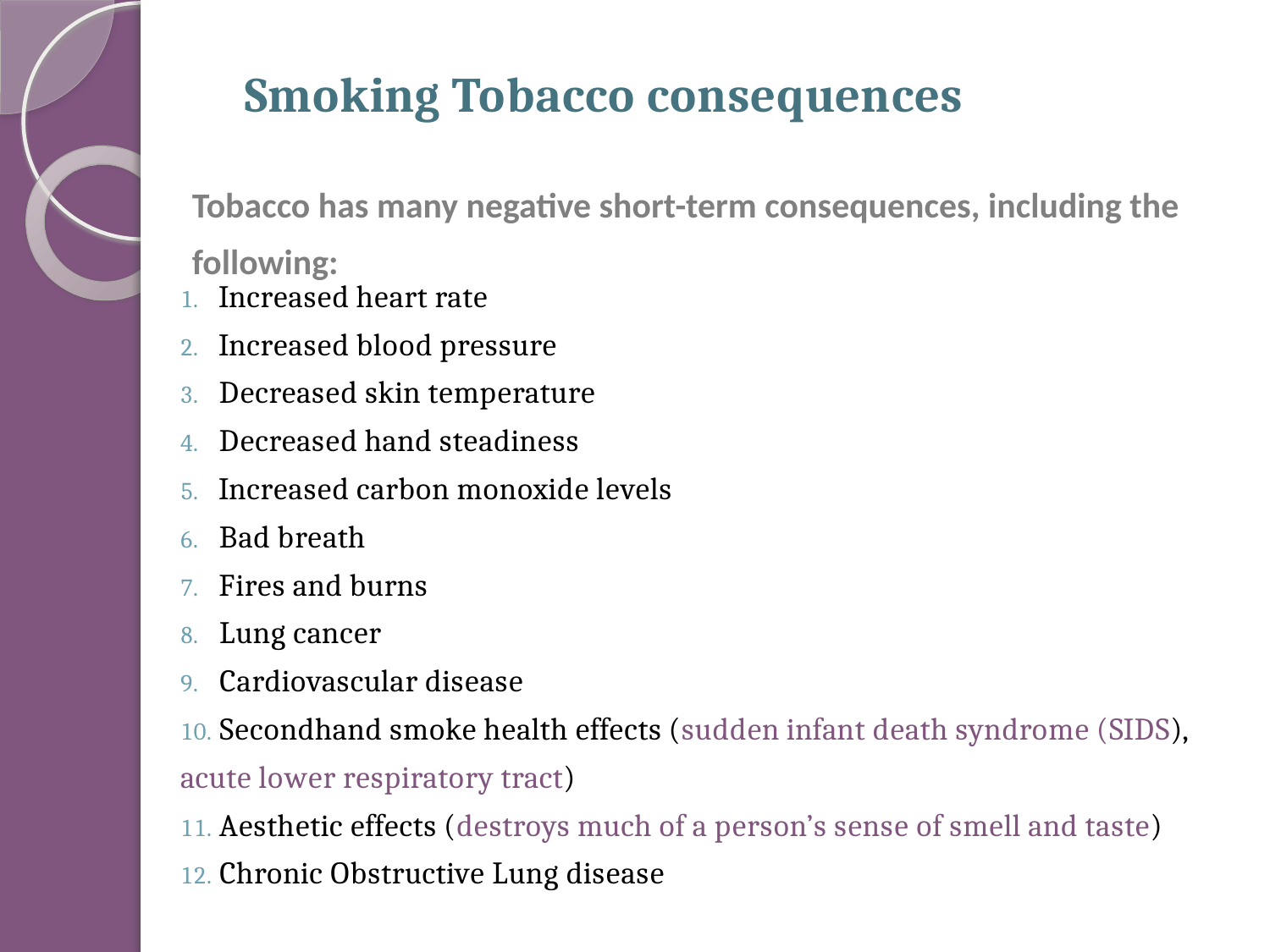

Smoking Tobacco consequences
# Tobacco has many negative short-term consequences, including the following:
Increased heart rate
Increased blood pressure
Decreased skin temperature
Decreased hand steadiness
Increased carbon monoxide levels
Bad breath
Fires and burns
Lung cancer
Cardiovascular disease
Secondhand smoke health effects (sudden infant death syndrome (SIDS),
acute lower respiratory tract)
Aesthetic effects (destroys much of a person’s sense of smell and taste)
Chronic Obstructive Lung disease